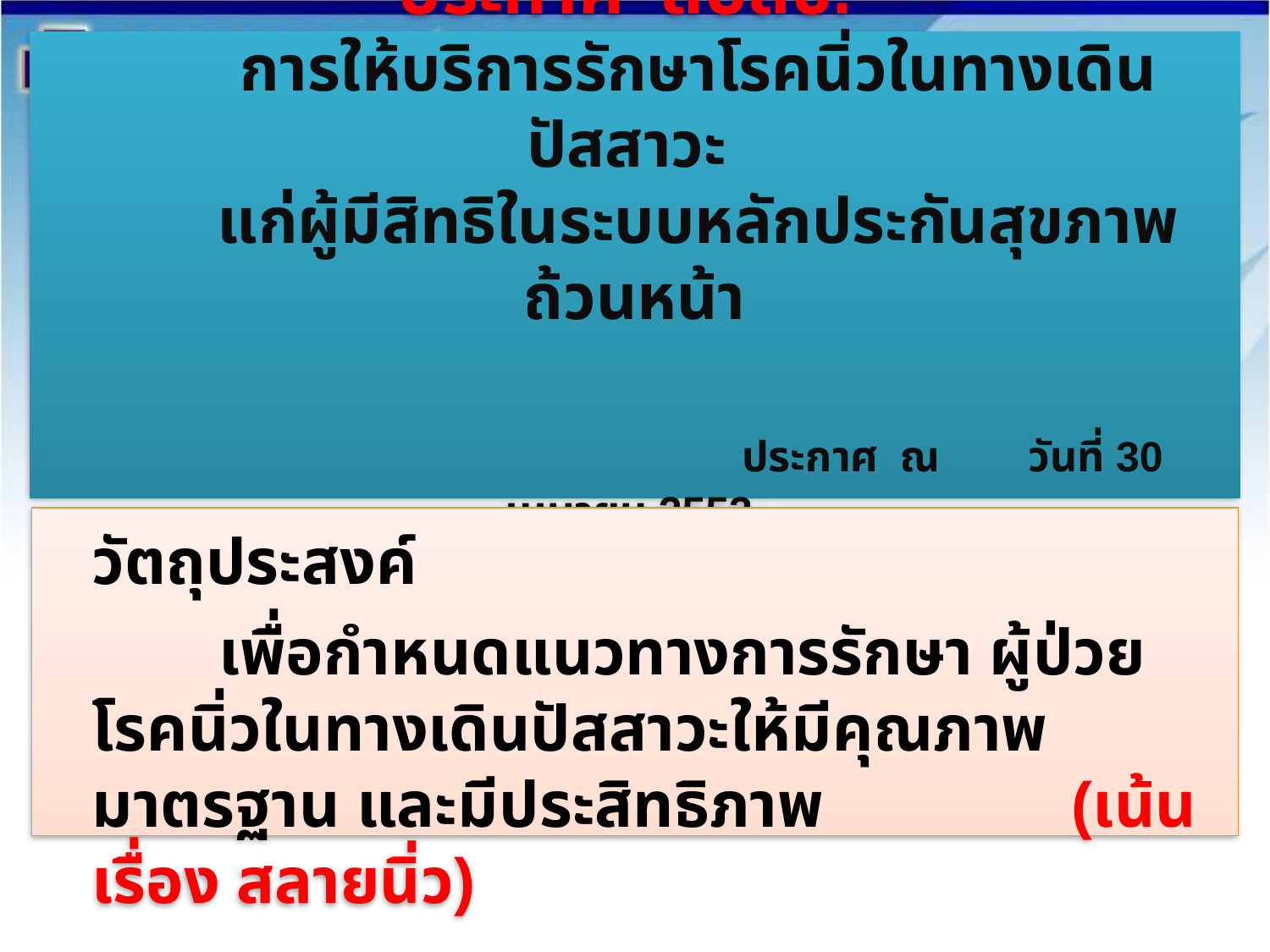

# ประกาศ  สปสช. การให้บริการรักษาโรคนิ่วในทางเดินปัสสาวะ แก่ผู้มีสิทธิในระบบหลักประกันสุขภาพถ้วนหน้า ประกาศ  ณ        วันที่ 30 เมษายน 2553
  	วัตถุประสงค์
		เพื่อกำหนดแนวทางการรักษา ผู้ป่วยโรคนิ่วในทางเดินปัสสาวะให้มีคุณภาพมาตรฐาน และมีประสิทธิภาพ               (เน้นเรื่อง สลายนิ่ว)